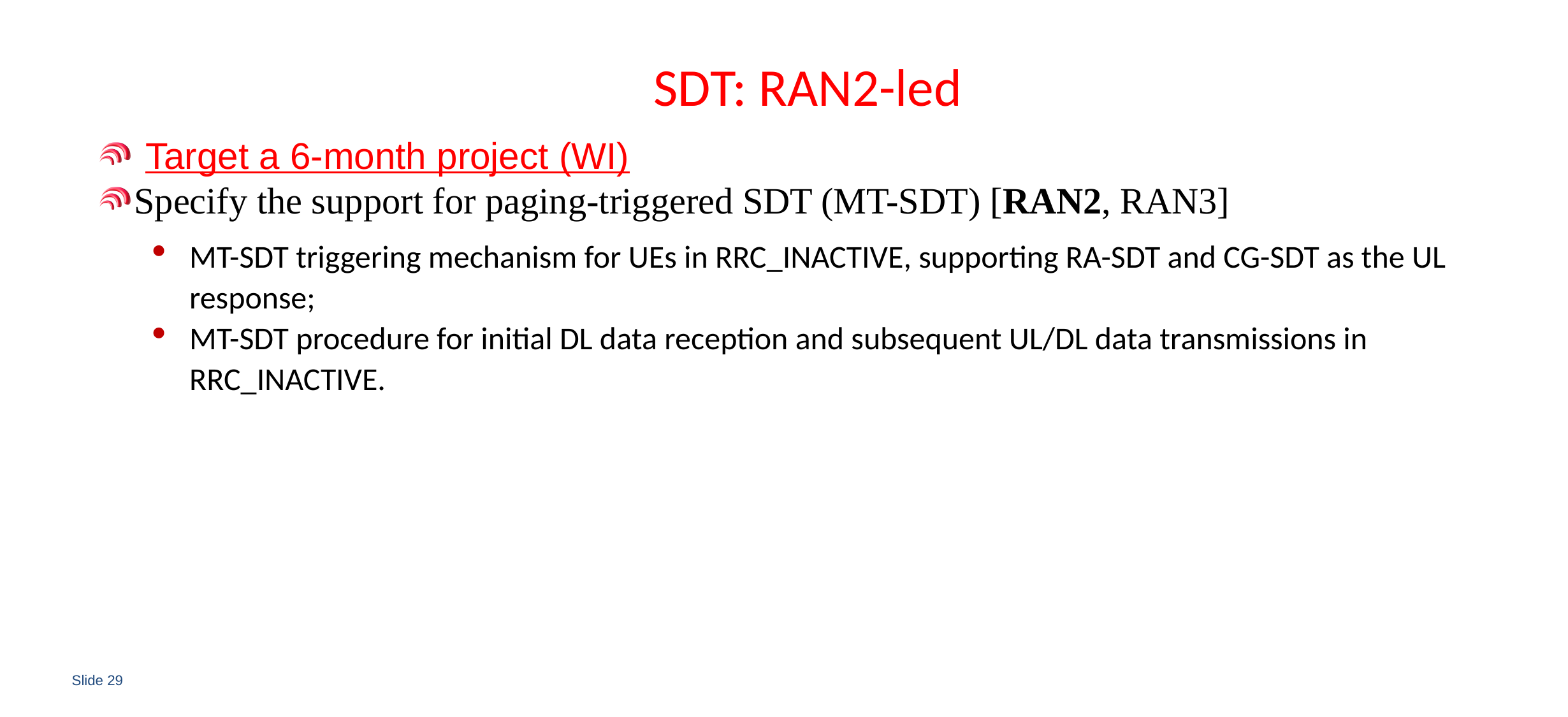

# SDT: RAN2-led
Target a 6-month project (WI)
Specify the support for paging-triggered SDT (MT-SDT) [RAN2, RAN3]
MT-SDT triggering mechanism for UEs in RRC_INACTIVE, supporting RA-SDT and CG-SDT as the UL response;
MT-SDT procedure for initial DL data reception and subsequent UL/DL data transmissions in RRC_INACTIVE.